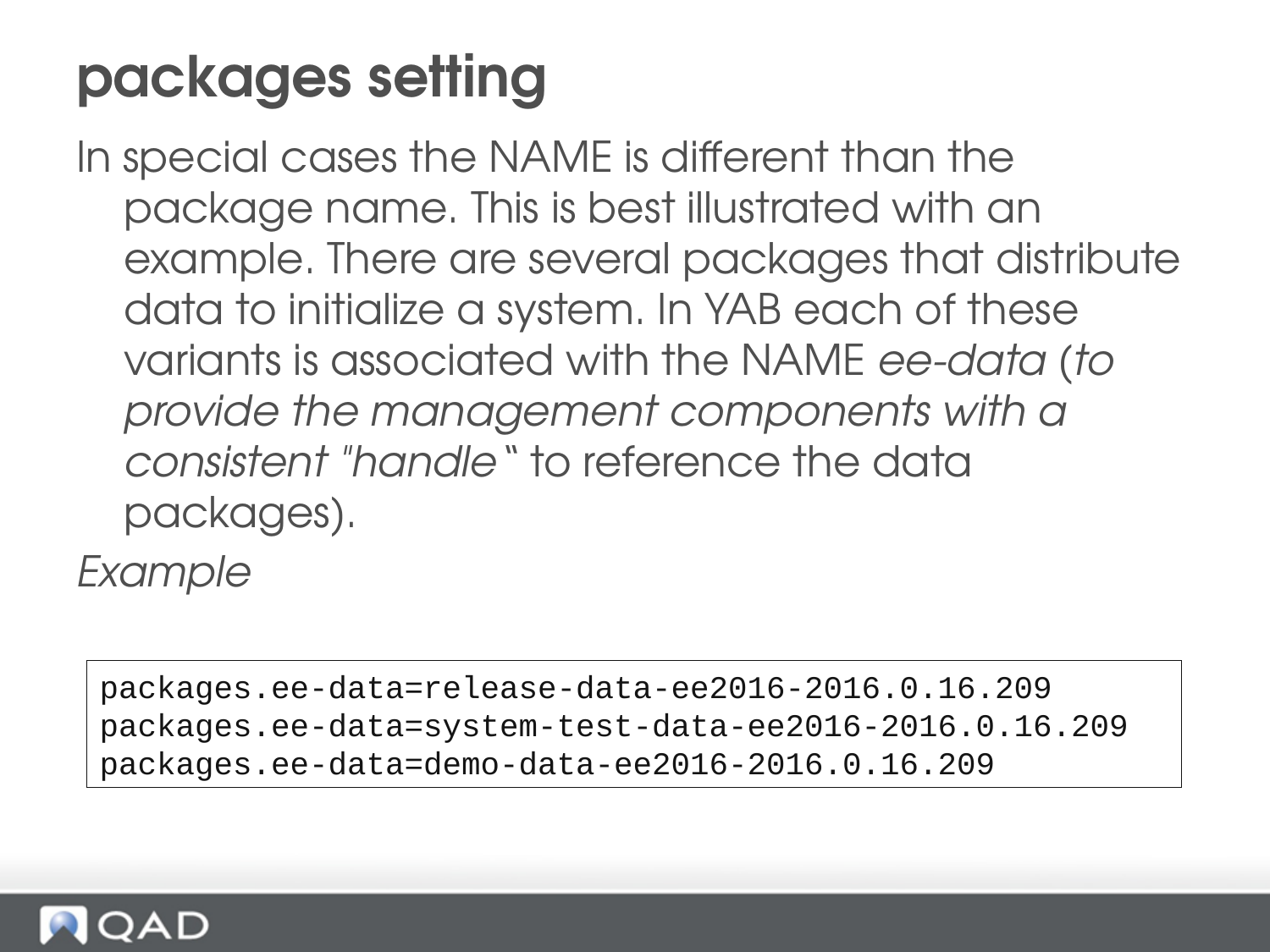

# packages setting
In special cases the NAME is different than the package name. This is best illustrated with an example. There are several packages that distribute data to initialize a system. In YAB each of these variants is associated with the NAME ee-data (to provide the management components with a consistent "handle“ to reference the data packages).
Example
packages.ee-data=release-data-ee2016-2016.0.16.209
packages.ee-data=system-test-data-ee2016-2016.0.16.209
packages.ee-data=demo-data-ee2016-2016.0.16.209